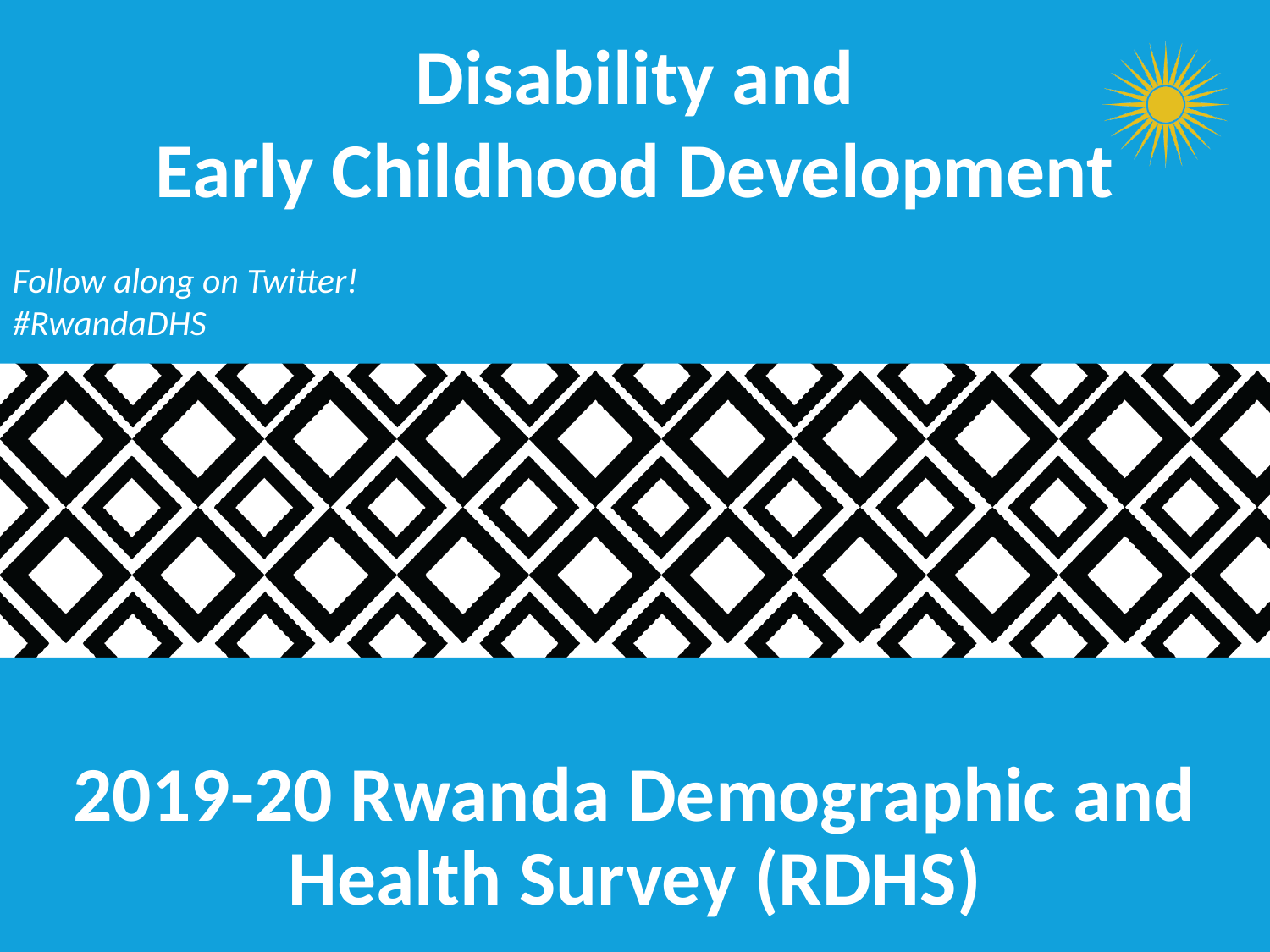

Disability and
Early Childhood Development
Follow along on Twitter!
#RwandaDHS